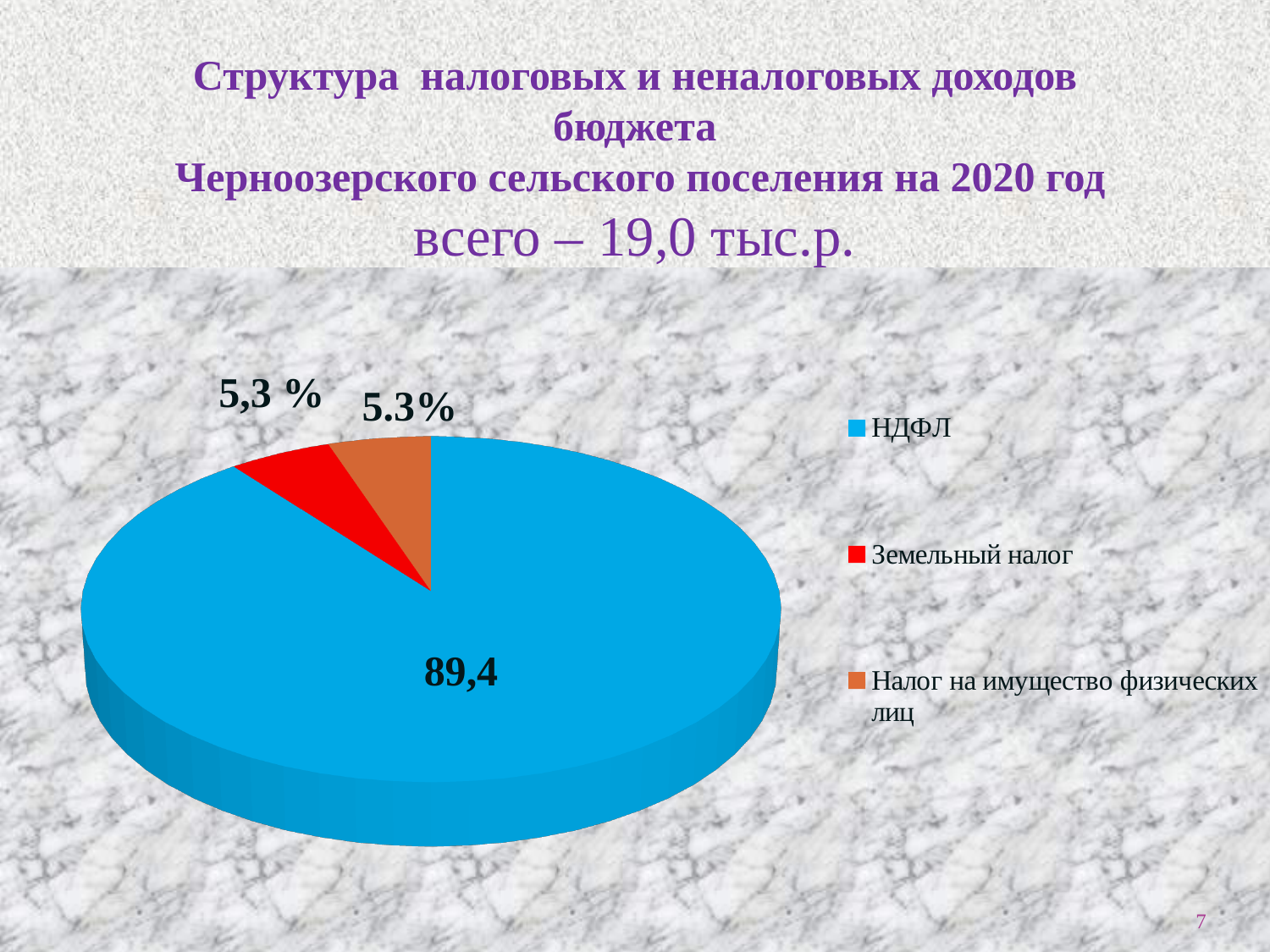

# Структура  налоговых и неналоговых доходов бюджета Черноозерского сельского поселения на 2020 год всего – 19,0 тыс.р.

[unsupported chart]

7